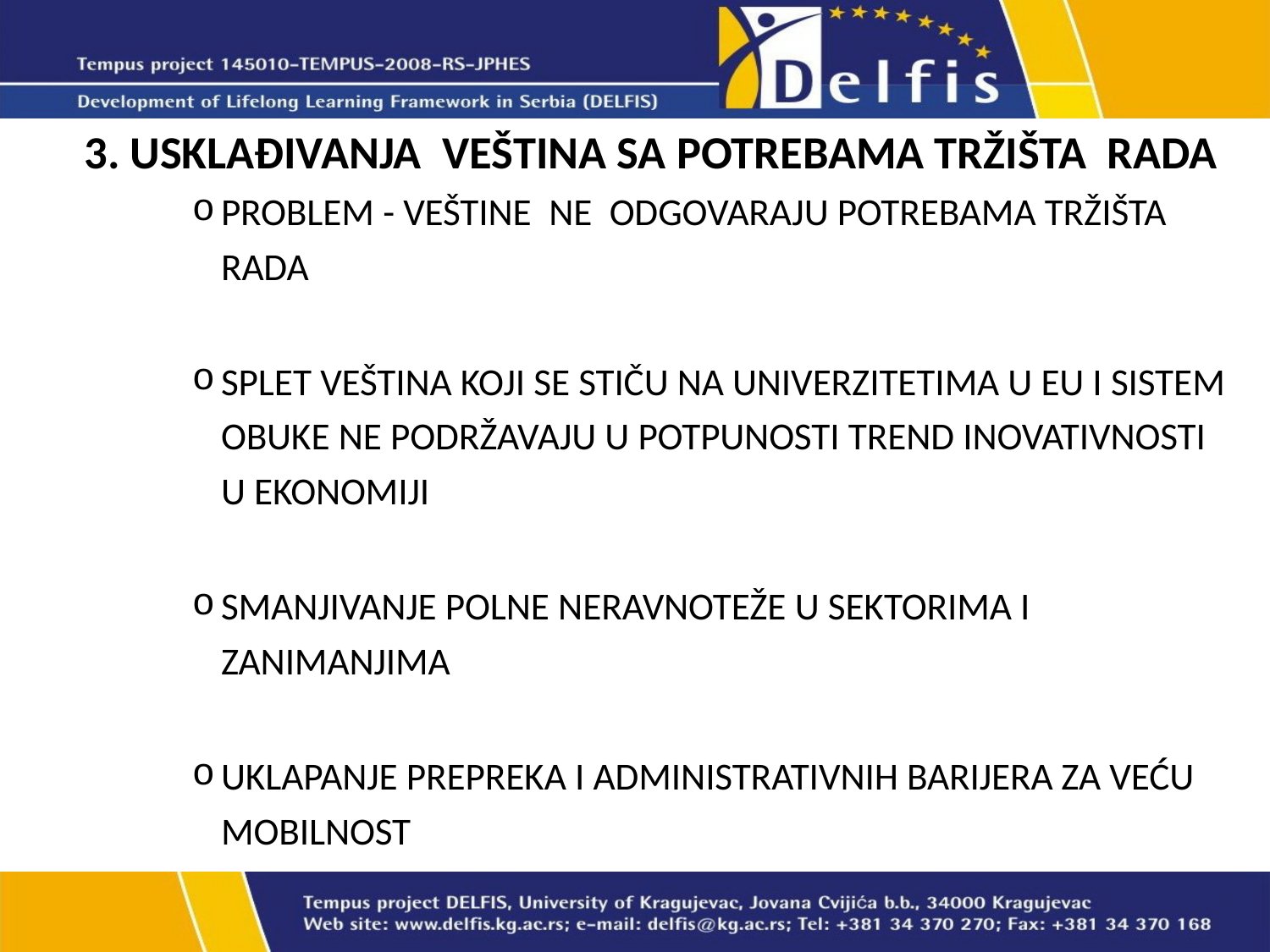

3. USKLAĐIVANJA  VEŠTINA SA POTREBAMA TRŽIŠTA  RADA
PROBLEM - VEŠTINE  NE  ODGOVARAJU POTREBAMA TRŽIŠTA RADA

SPLET VEŠTINA KOJI SE STIČU NA UNIVERZITETIMA U EU I SISTEM OBUKE NE PODRŽAVAJU U POTPUNOSTI TREND INOVATIVNOSTI U EKONOMIJI

SMANJIVANJE POLNE NERAVNOTEŽE U SEKTORIMA I ZANIMANJIMA

UKLAPANJE PREPREKA I ADMINISTRATIVNIH BARIJERA ZA VEĆU MOBILNOST